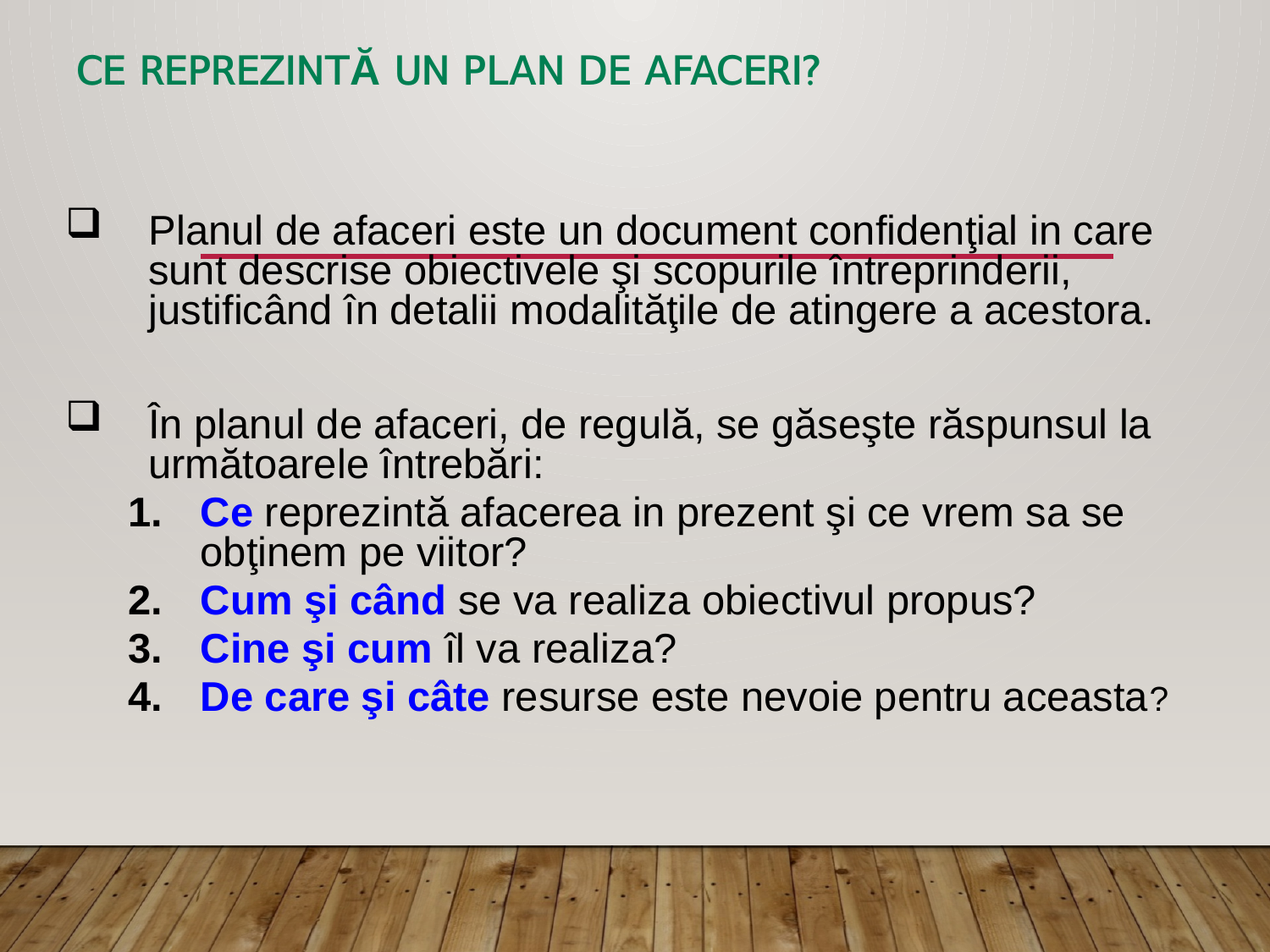

# CE REPREZINTĂ UN PLAN DE AFACERI?

Planul de afaceri este un document confidenţial in care sunt descrise obiectivele şi scopurile întreprinderii, justificând în detalii modalităţile de atingere a acestora.

În planul de afaceri, de regulă, se găseşte răspunsul la următoarele întrebări:
Ce reprezintă afacerea in prezent şi ce vrem sa se obţinem pe viitor?
Cum şi când se va realiza obiectivul propus?
Cine şi cum îl va realiza?
De care şi câte resurse este nevoie pentru aceasta?